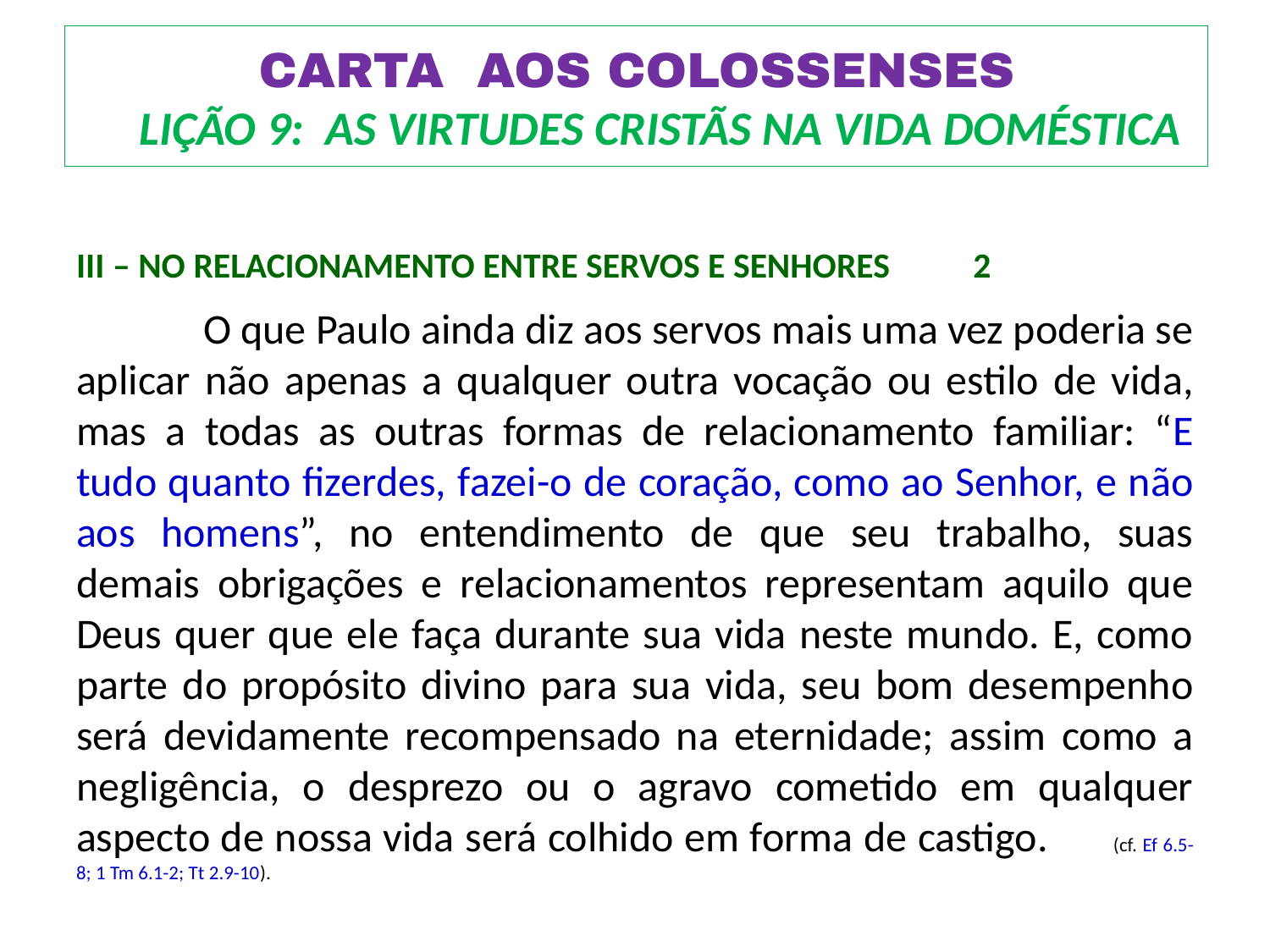

# CARTA  AOS COLOSSENSES LIÇÃO 9:  AS VIRTUDES CRISTÃS NA VIDA DOMÉSTICA
III – NO RELACIONAMENTO ENTRE SERVOS E SENHORES	 2

	O que Paulo ainda diz aos servos mais uma vez poderia se aplicar não apenas a qualquer outra vocação ou estilo de vida, mas a todas as outras formas de relacionamento familiar: “E tudo quanto fizerdes, fazei-o de coração, como ao Senhor, e não aos homens”, no entendimento de que seu trabalho, suas demais obrigações e relacionamentos representam aquilo que Deus quer que ele faça durante sua vida neste mundo. E, como parte do propósito divino para sua vida, seu bom desempenho será devidamente recompensado na eternidade; assim como a negligência, o desprezo ou o agravo cometido em qualquer aspecto de nossa vida será colhido em forma de castigo.	 (cf. Ef 6.5-8; 1 Tm 6.1-2; Tt 2.9-10).